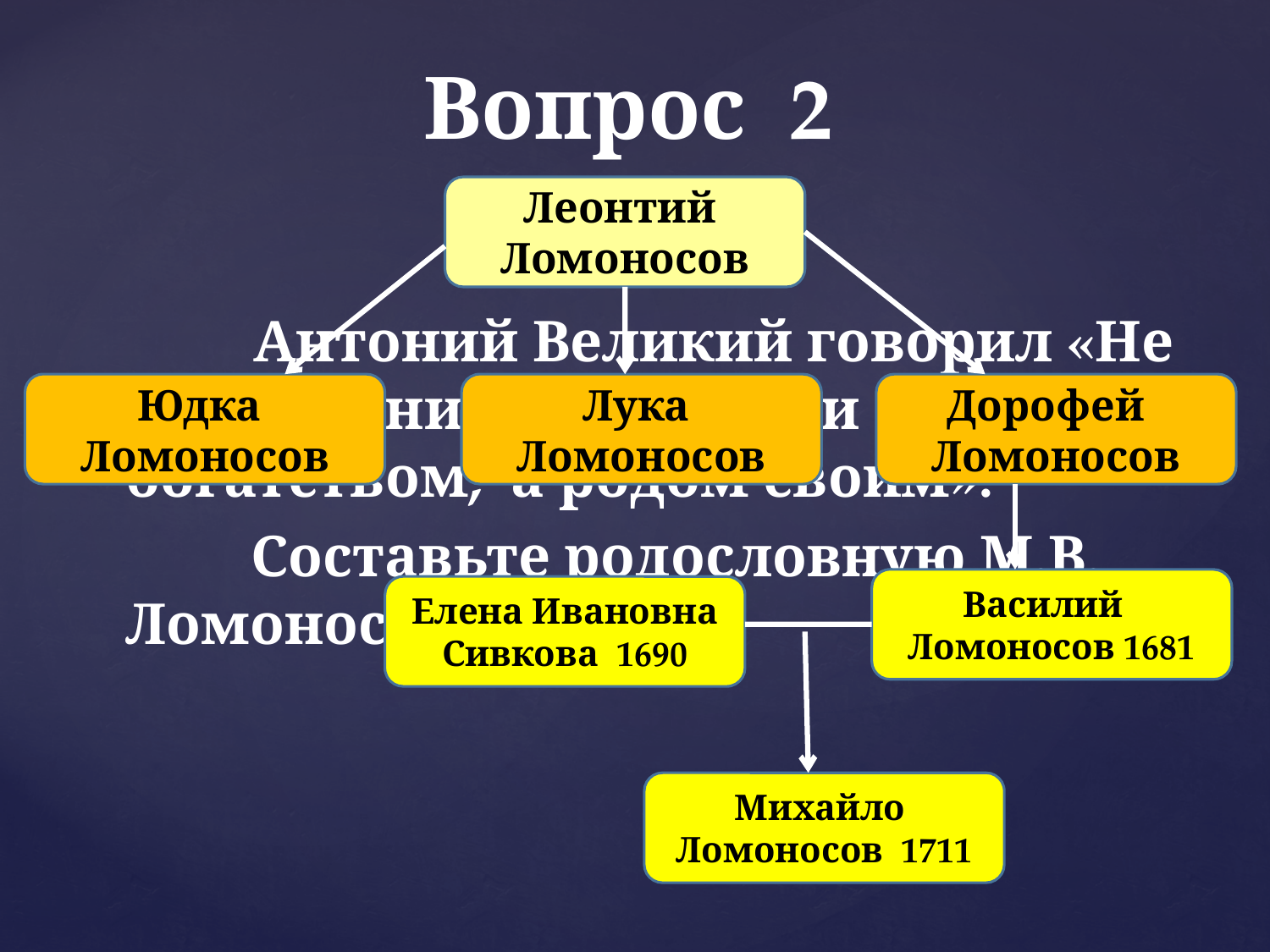

# Вопрос  2
Леонтий
Ломоносов
         Антоний Великий говорил «Не хвались ни красотой, ни  богатством,  а родом своим».
Составьте родословную М.В. Ломоносова.

Юдка
Ломоносов
Лука
Ломоносов
Дорофей
Ломоносов
Василий
Ломоносов 1681
Елена Ивановна
Сивкова  1690
Михайло
Ломоносов  1711